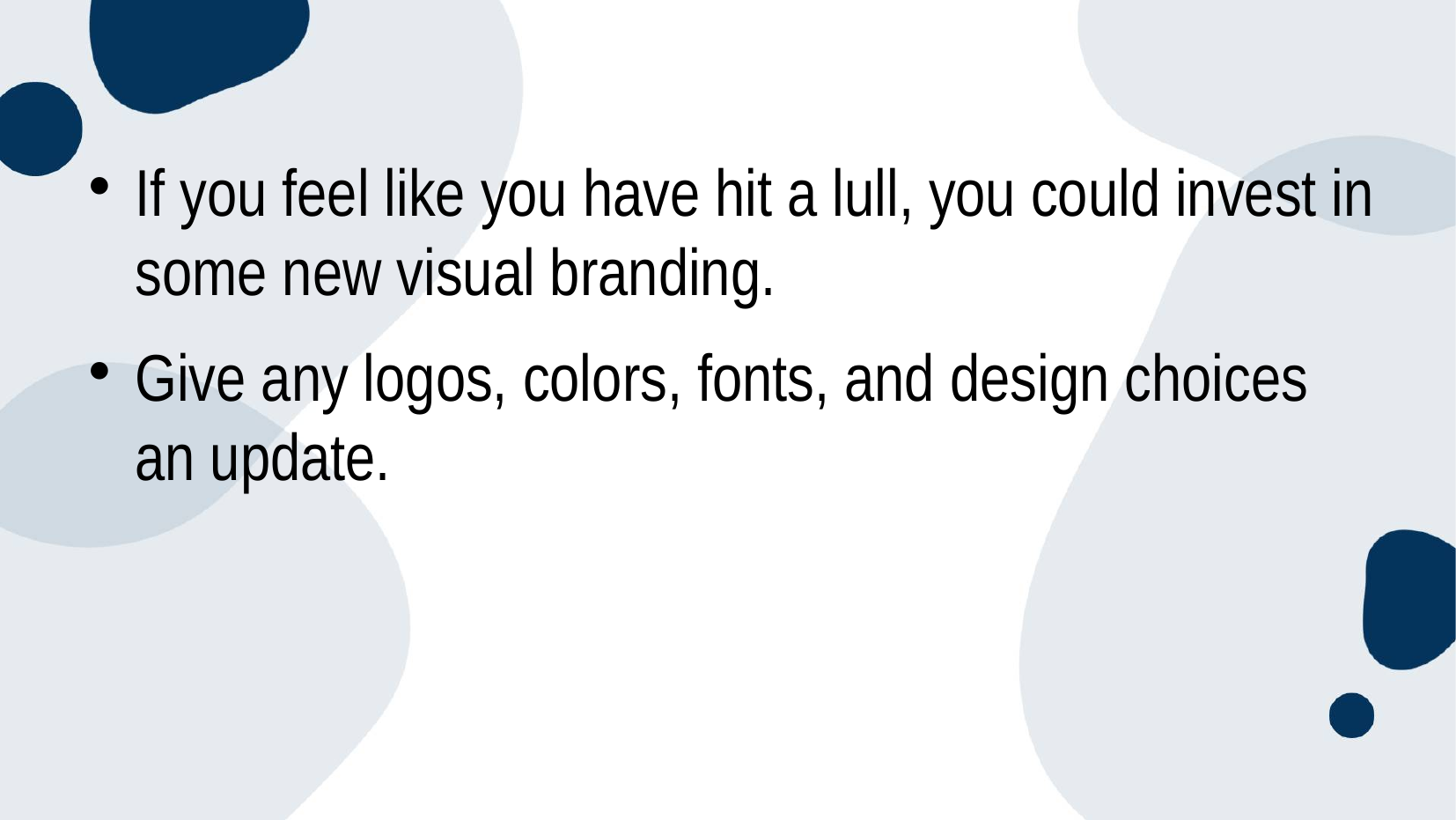

If you feel like you have hit a lull, you could invest in some new visual branding.
Give any logos, colors, fonts, and design choices an update.